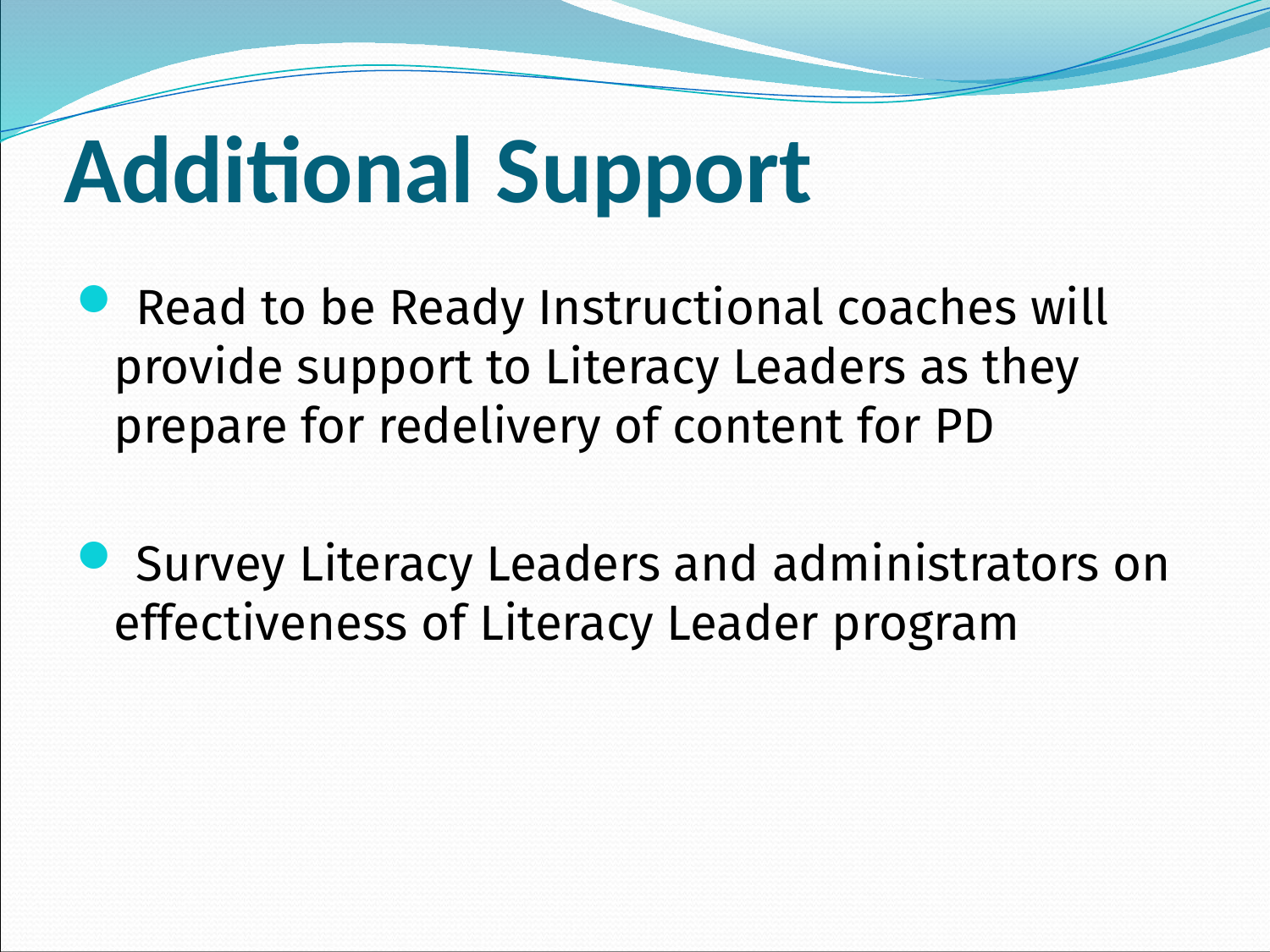

# Additional Support
 Read to be Ready Instructional coaches will provide support to Literacy Leaders as they prepare for redelivery of content for PD

 Survey Literacy Leaders and administrators on effectiveness of Literacy Leader program